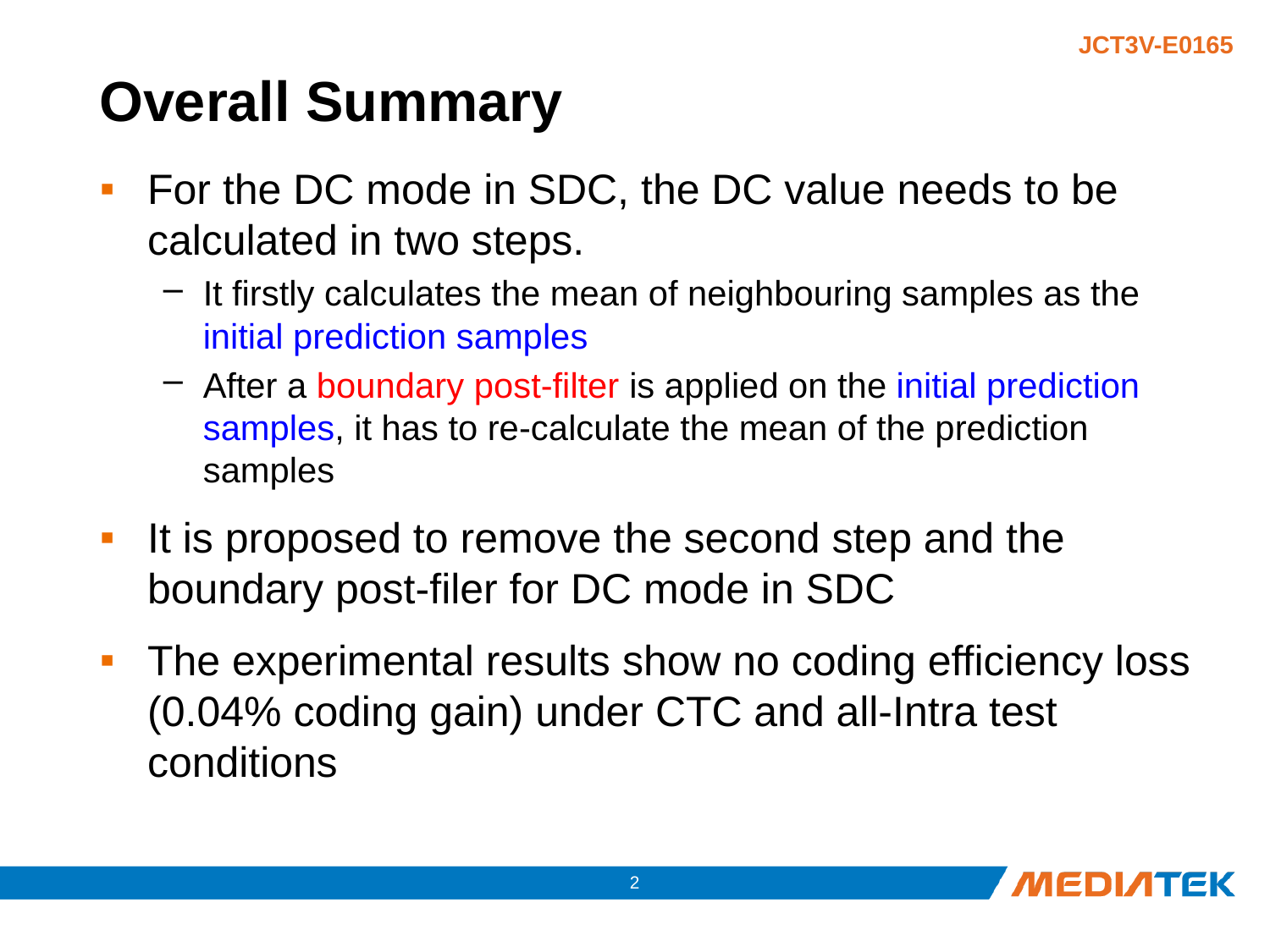

# Overall Summary
For the DC mode in SDC, the DC value needs to be calculated in two steps.
It firstly calculates the mean of neighbouring samples as the initial prediction samples
After a boundary post-filter is applied on the initial prediction samples, it has to re-calculate the mean of the prediction samples
It is proposed to remove the second step and the boundary post-filer for DC mode in SDC
The experimental results show no coding efficiency loss (0.04% coding gain) under CTC and all-Intra test conditions

2